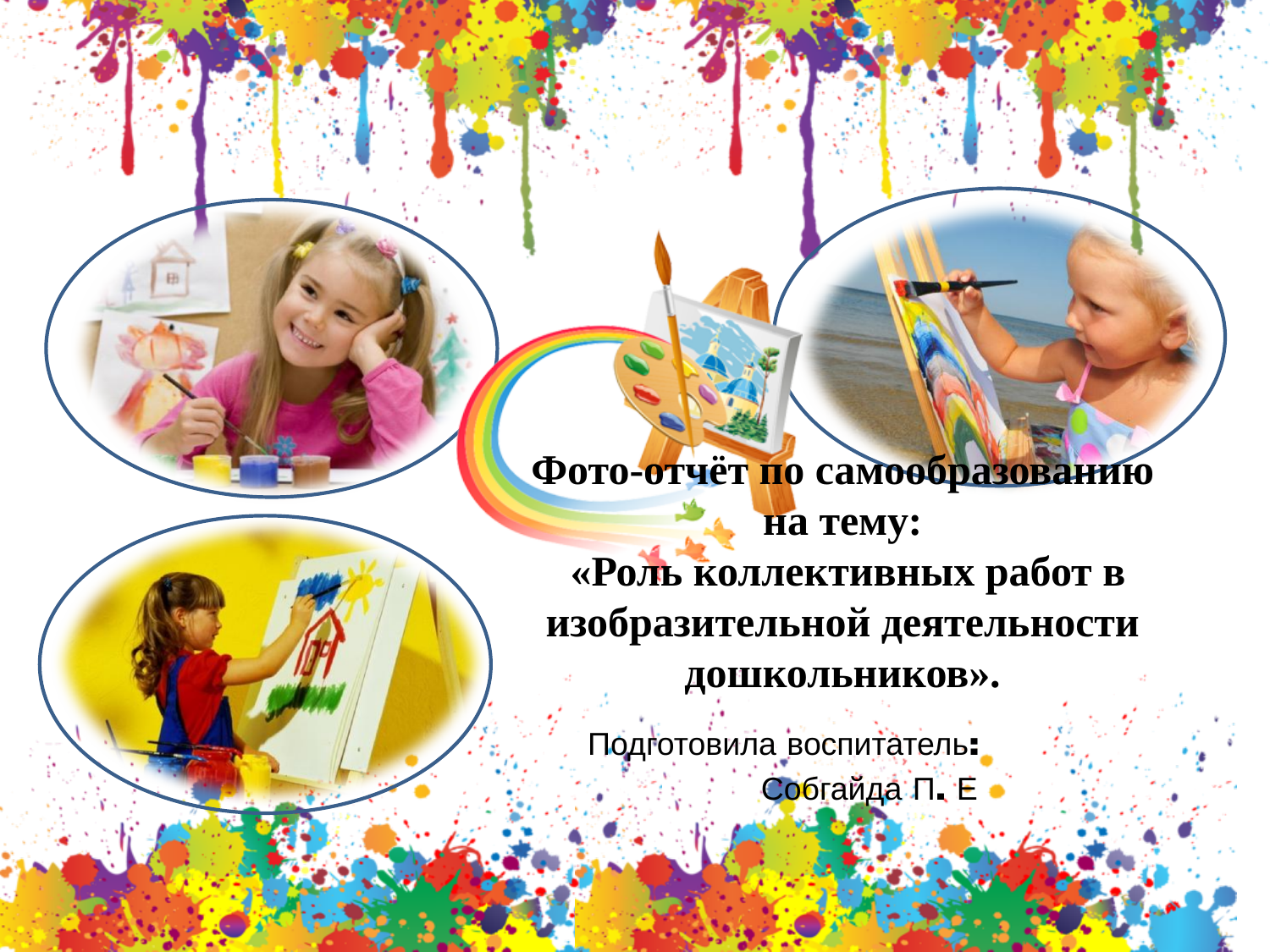

Фото-отчёт по самообразованию
на тему:
 «Роль коллективных работ в изобразительной деятельности дошкольников».

Подготовила воспитатель:
Собгайда П. Е